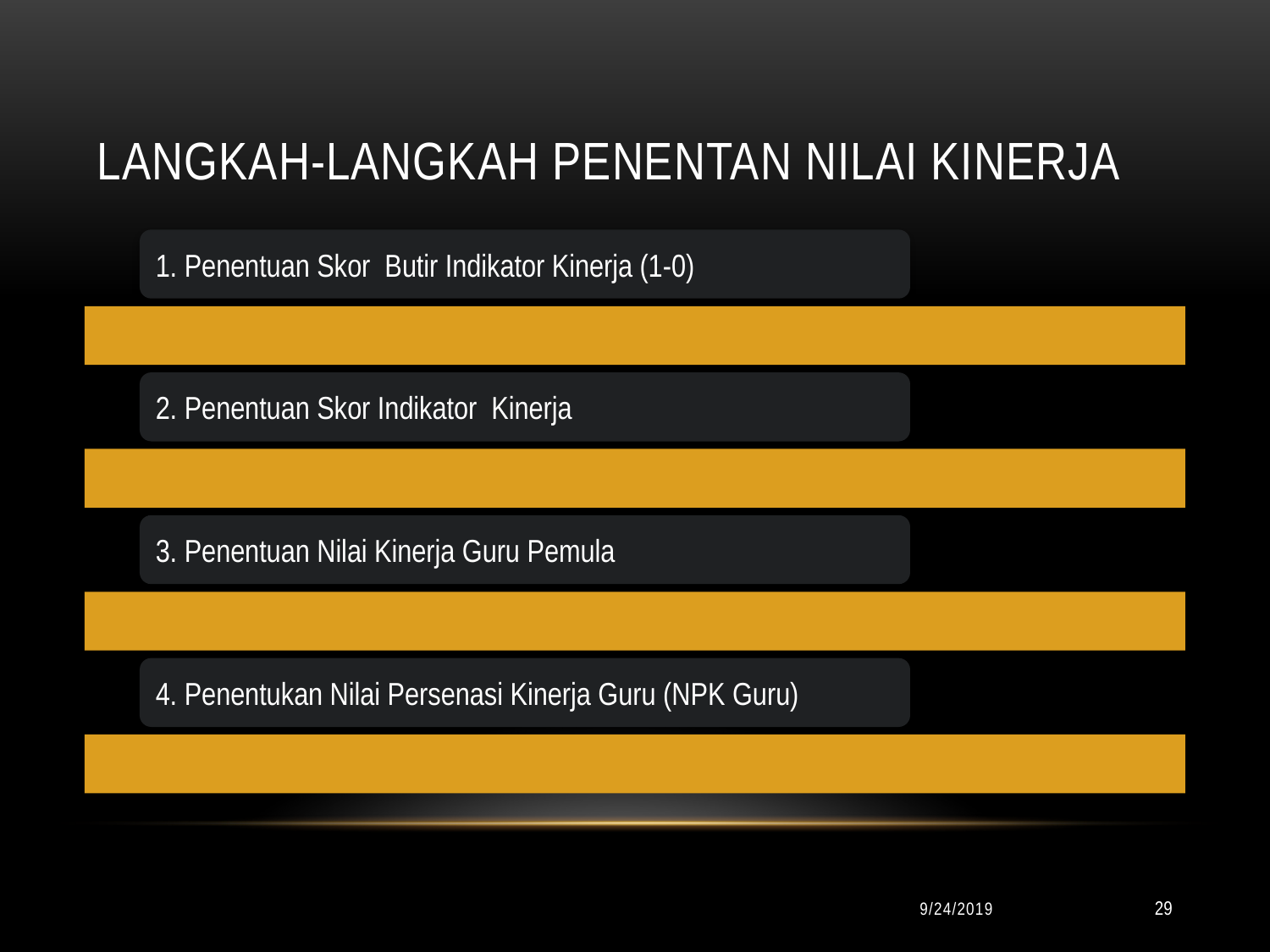

# Langkah-langkah penentan nilai kinerja
1. Penentuan Skor  Butir Indikator Kinerja (1-0)
2. Penentuan Skor Indikator  Kinerja
3. Penentuan Nilai Kinerja Guru Pemula
4. Penentukan Nilai Persenasi Kinerja Guru (NPK Guru)
9/24/2019
29